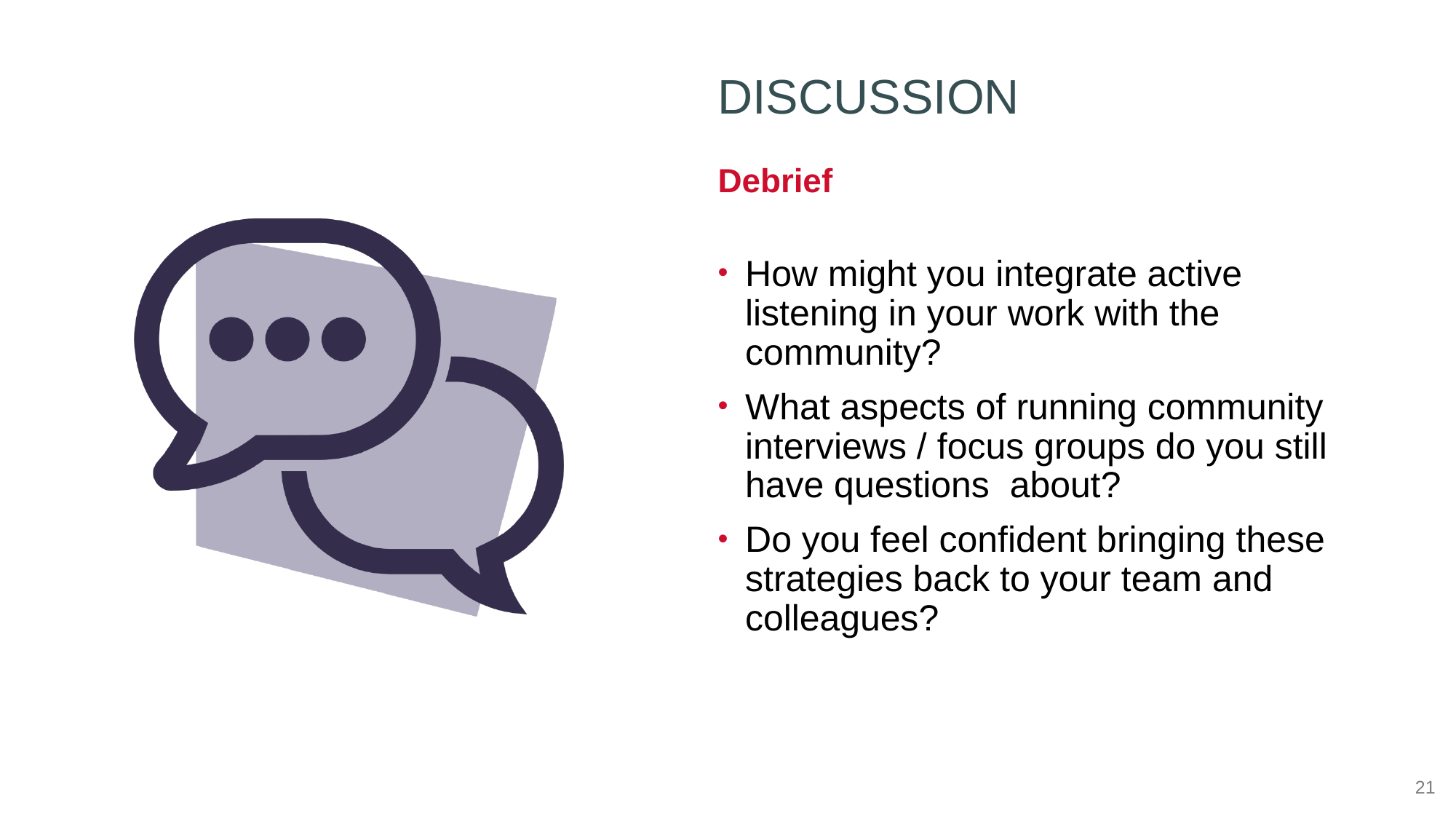

Debrief
How might you integrate active listening in your work with the community?
What aspects of running community interviews / focus groups do you still have questions  about?
Do you feel confident bringing these strategies back to your team and colleagues?

21